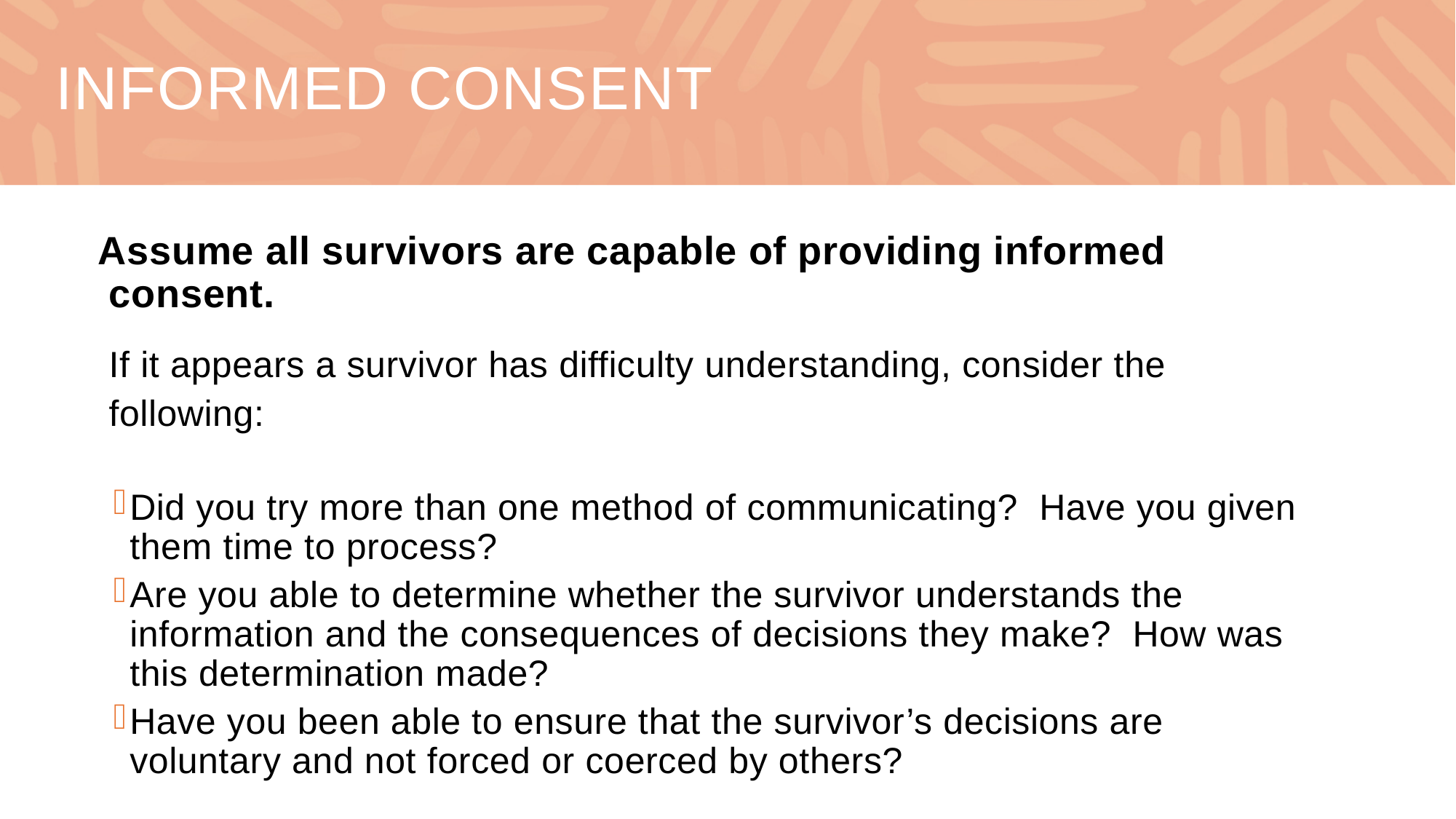

# Informed consent
Assume all survivors are capable of providing informed consent.
If it appears a survivor has difficulty understanding, consider the following:

Did you try more than one method of communicating?  Have you given them time to process?
Are you able to determine whether the survivor understands the information and the consequences of decisions they make?  How was this determination made?
Have you been able to ensure that the survivor’s decisions are voluntary and not forced or coerced by others?
If unsure of a survivor’s capacity to provide informed consent, consult your supervisor